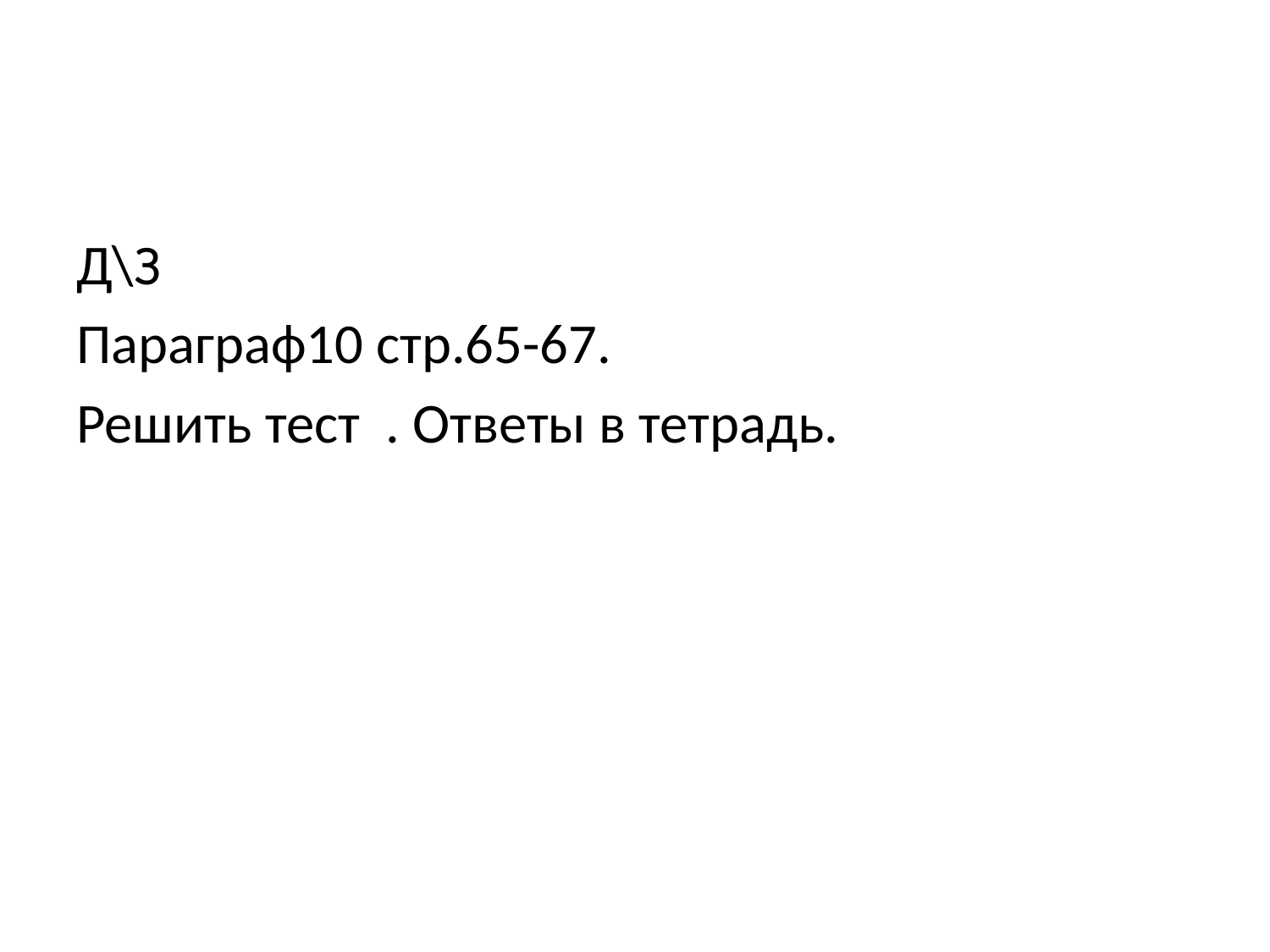

#
Д\З
Параграф10 стр.65-67.
Решить тест  . Ответы в тетрадь.